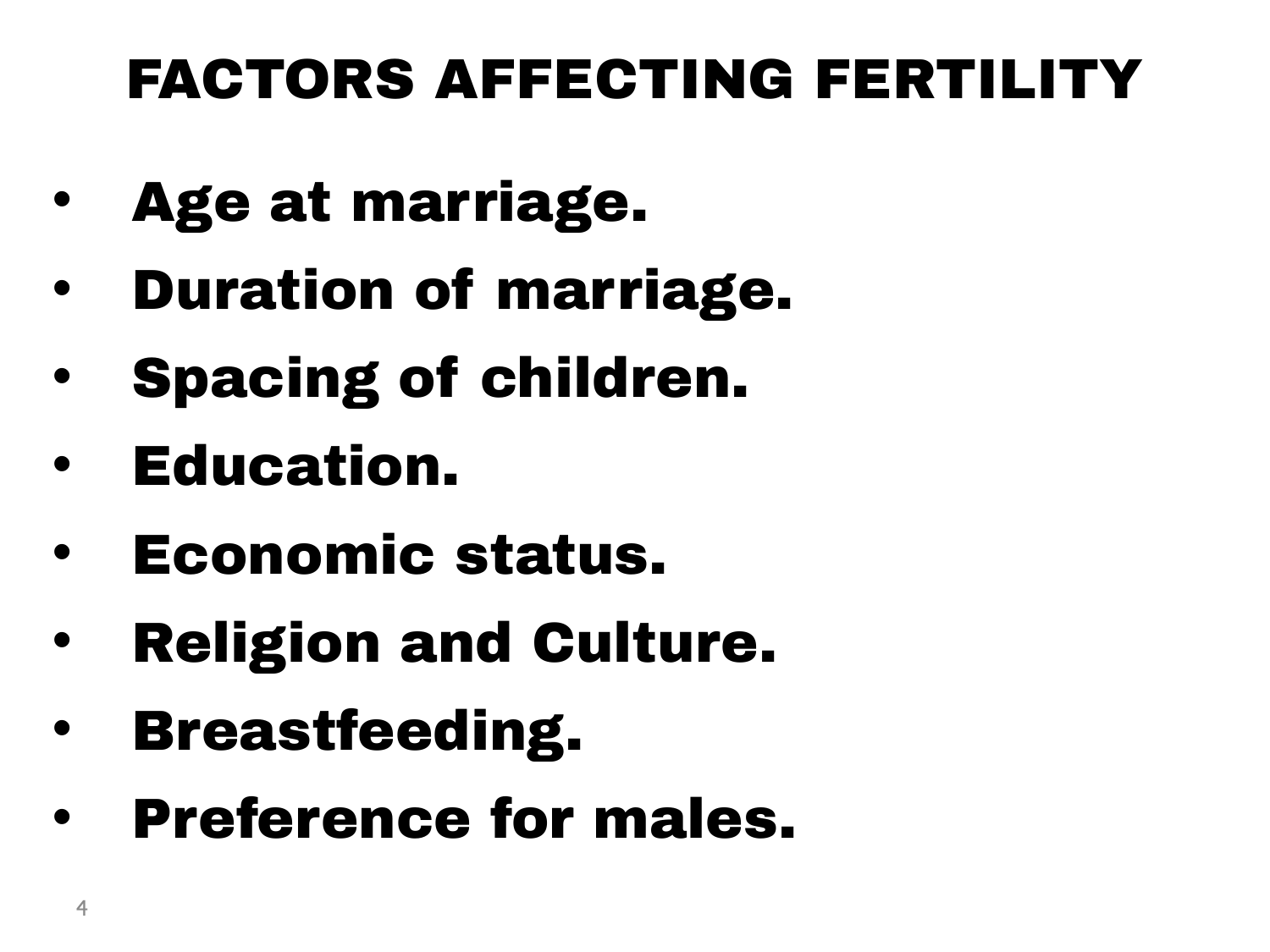

FACTORS AFFECTING FERTILITY
Age at marriage.
Duration of marriage.
Spacing of children.
Education.
Economic status.
Religion and Culture.
Breastfeeding.
Preference for males.
4